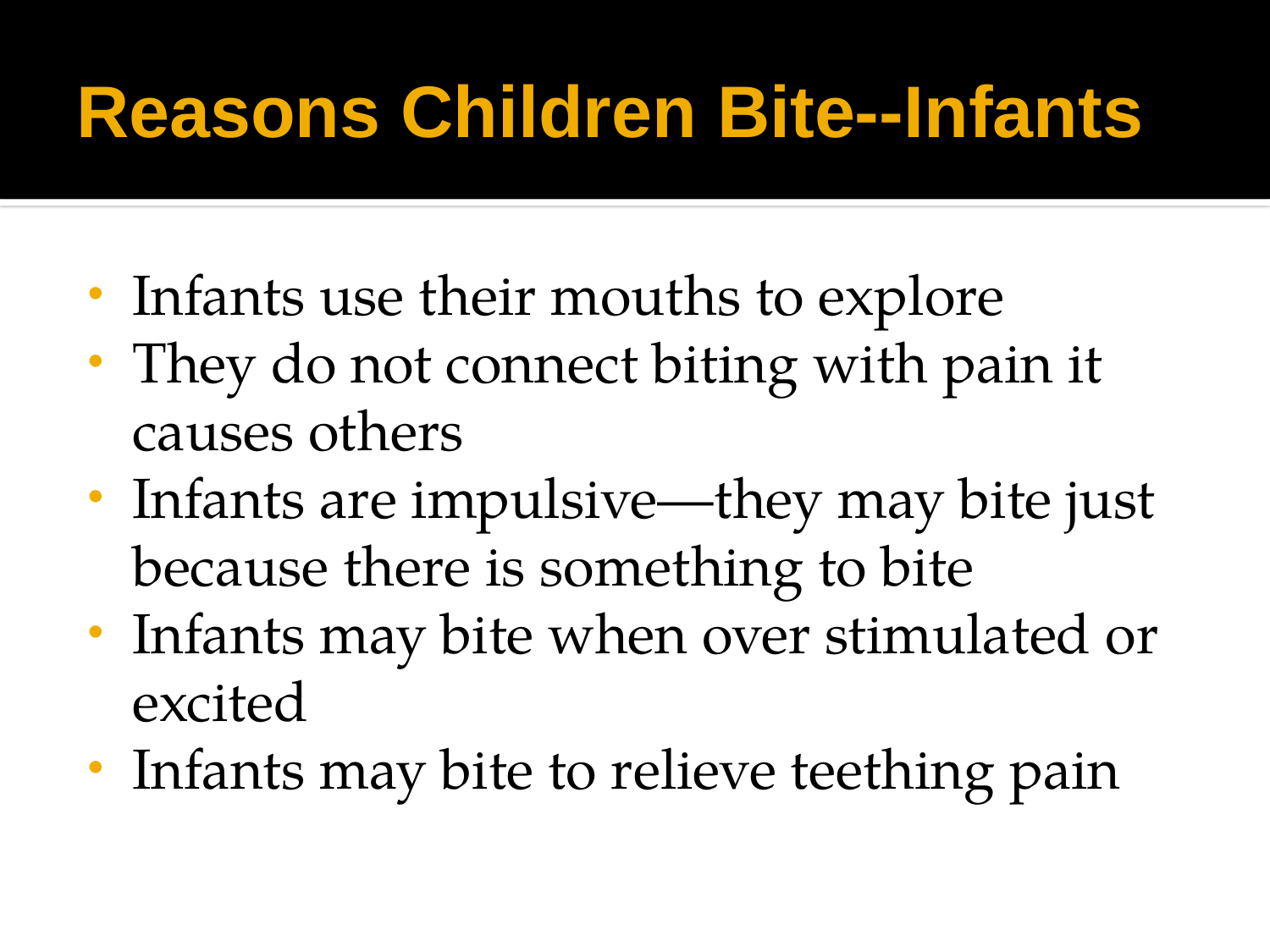

# Reasons Children Bite--Infants
Infants use their mouths to explore
They do not connect biting with pain it causes others
Infants are impulsive—they may bite just because there is something to bite
Infants may bite when over stimulated or excited
Infants may bite to relieve teething pain